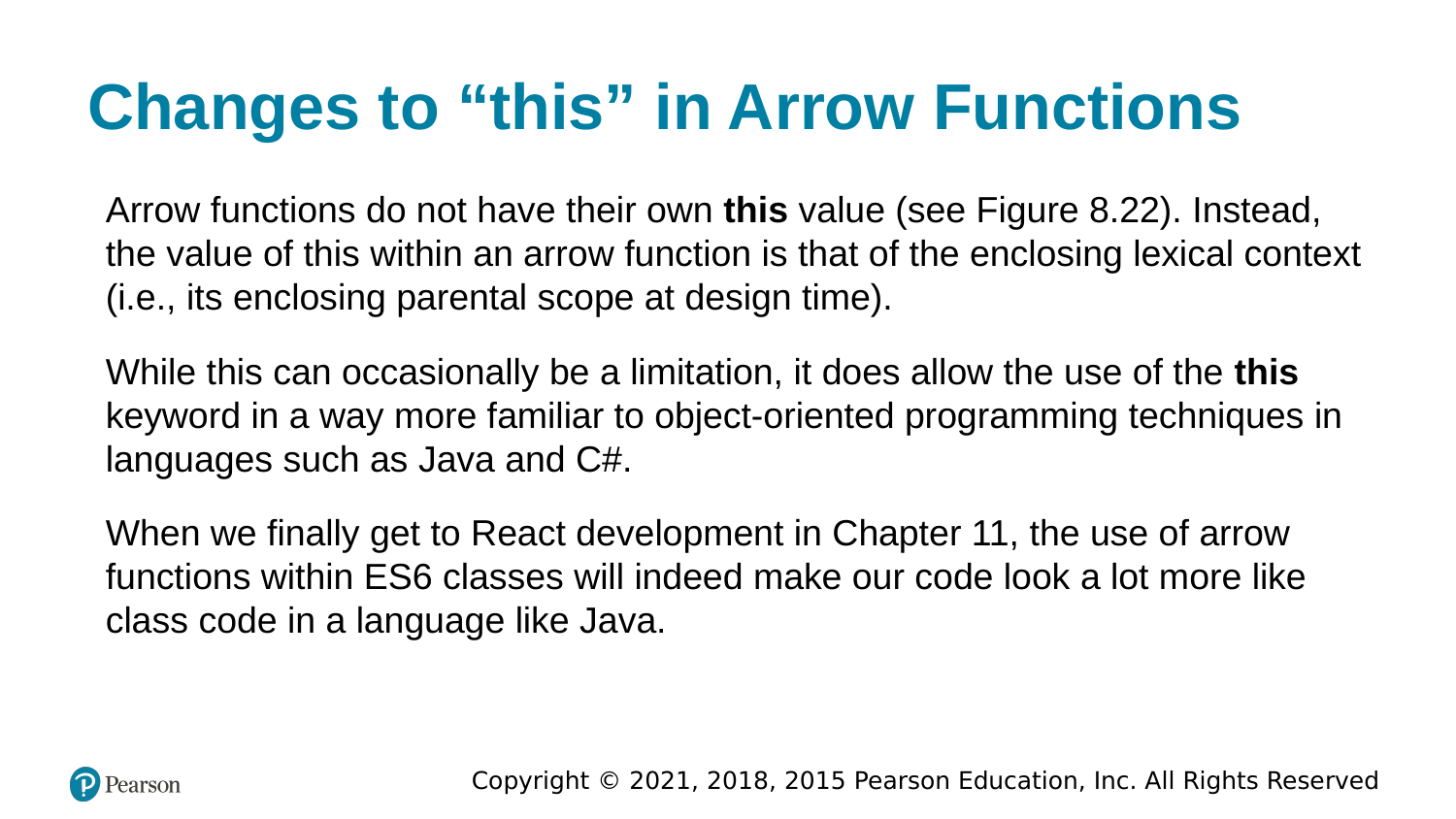

# Changes to “this” in Arrow Functions
Arrow functions do not have their own this value (see Figure 8.22). Instead, the value of this within an arrow function is that of the enclosing lexical context (i.e., its enclosing parental scope at design time).
While this can occasionally be a limitation, it does allow the use of the this keyword in a way more familiar to object-oriented programming techniques in languages such as Java and C#.
When we finally get to React development in Chapter 11, the use of arrow functions within ES6 classes will indeed make our code look a lot more like class code in a language like Java.